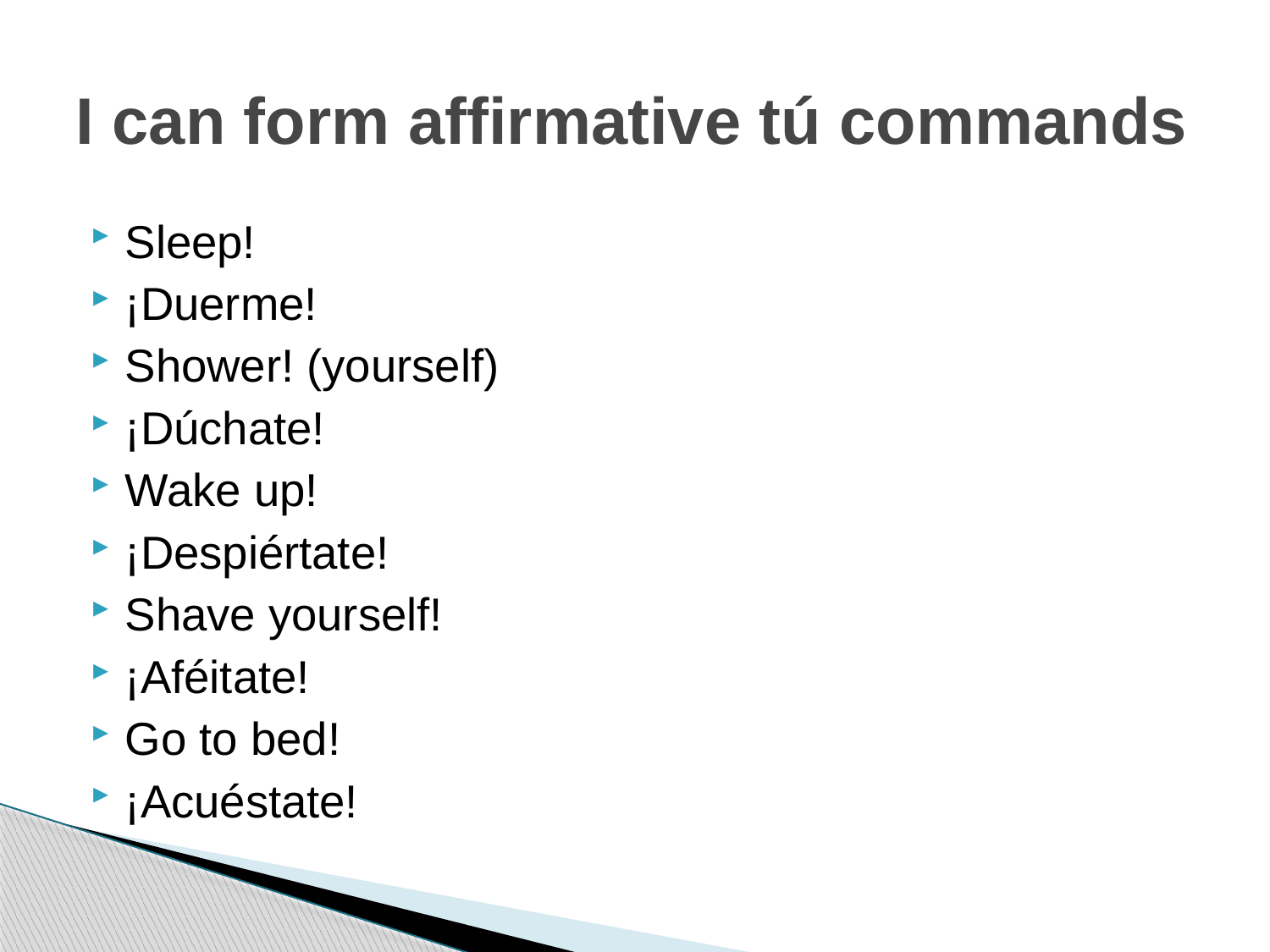

# I can form affirmative tú commands
Sleep!
¡Duerme!
Shower! (yourself)
¡Dúchate!
Wake up!
¡Despiértate!
Shave yourself!
¡Aféitate!
Go to bed!
¡Acuéstate!